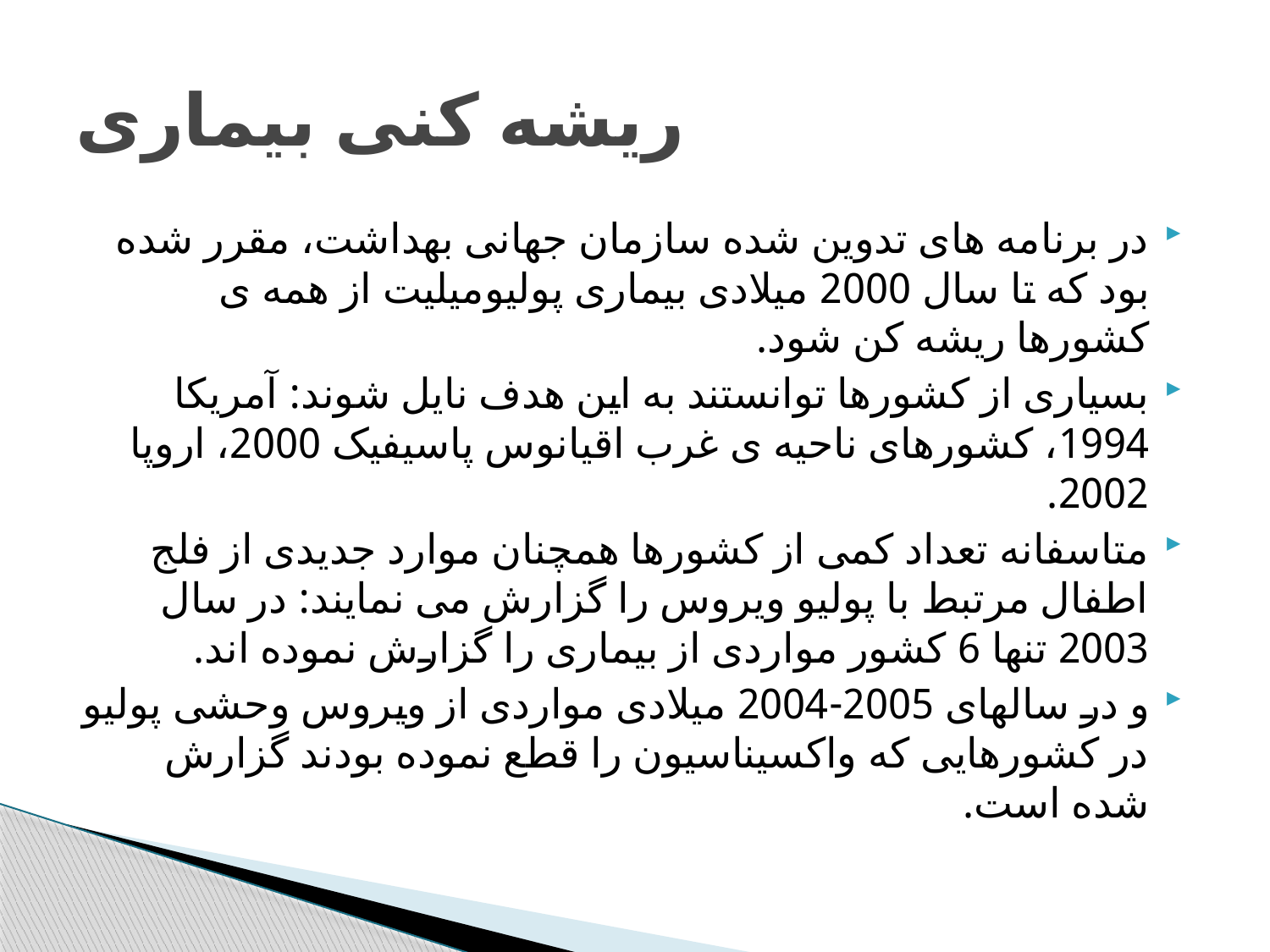

# ریشه کنی بیماری
در برنامه های تدوین شده سازمان جهانی بهداشت، مقرر شده بود که تا سال 2000 میلادی بیماری پولیومیلیت از همه ی کشورها ریشه کن شود.
بسیاری از کشورها توانستند به این هدف نایل شوند: آمریکا 1994، کشورهای ناحیه ی غرب اقیانوس پاسیفیک 2000، اروپا 2002.
متاسفانه تعداد کمی از کشورها همچنان موارد جدیدی از فلج اطفال مرتبط با پولیو ویروس را گزارش می نمایند: در سال 2003 تنها 6 کشور مواردی از بیماری را گزارش نموده اند.
و در سالهای 2005-2004 میلادی مواردی از ویروس وحشی پولیو در کشورهایی که واکسیناسیون را قطع نموده بودند گزارش شده است.